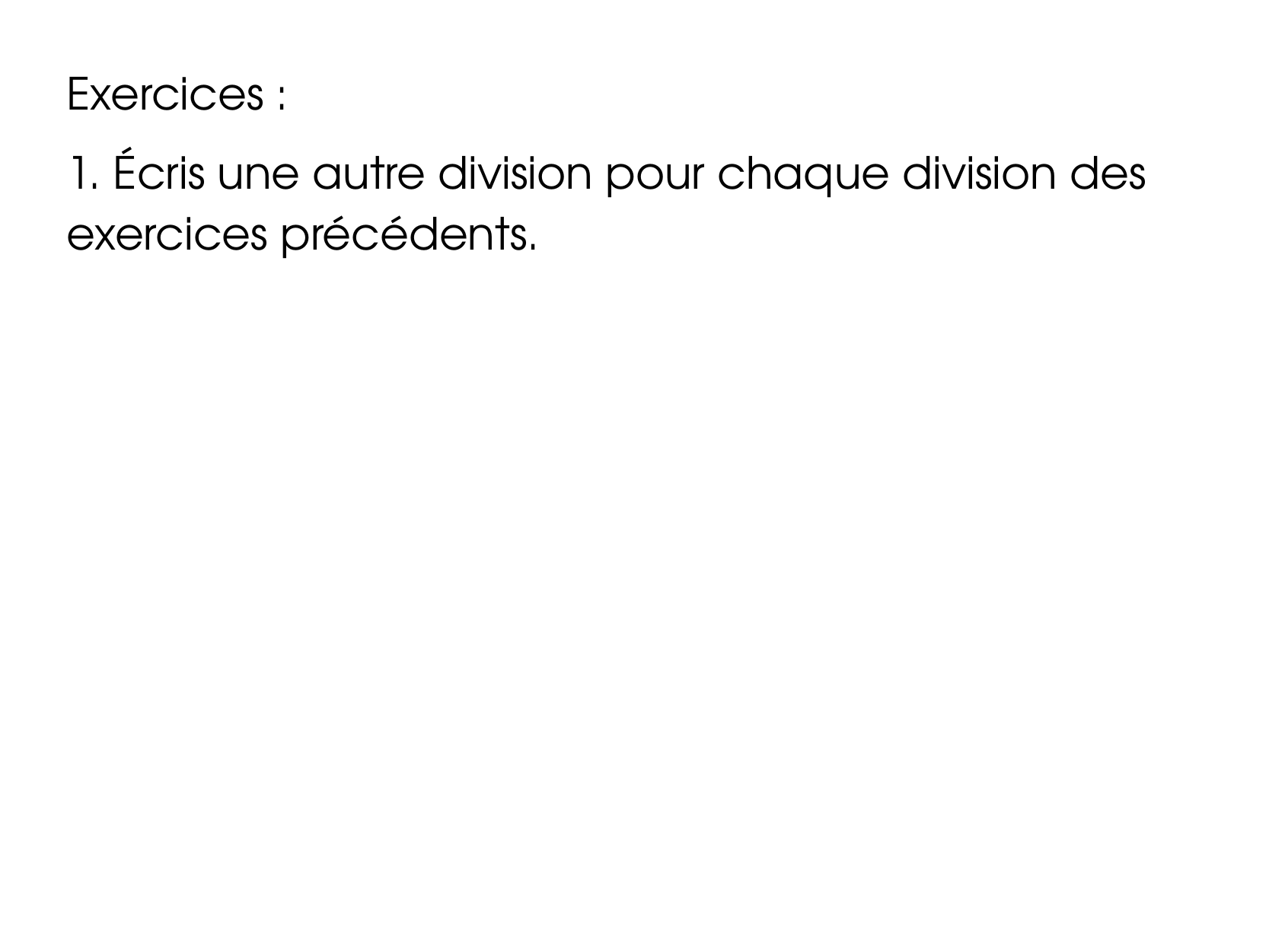

Exercices :
1. Écris une autre division pour chaque division des exercices précédents.